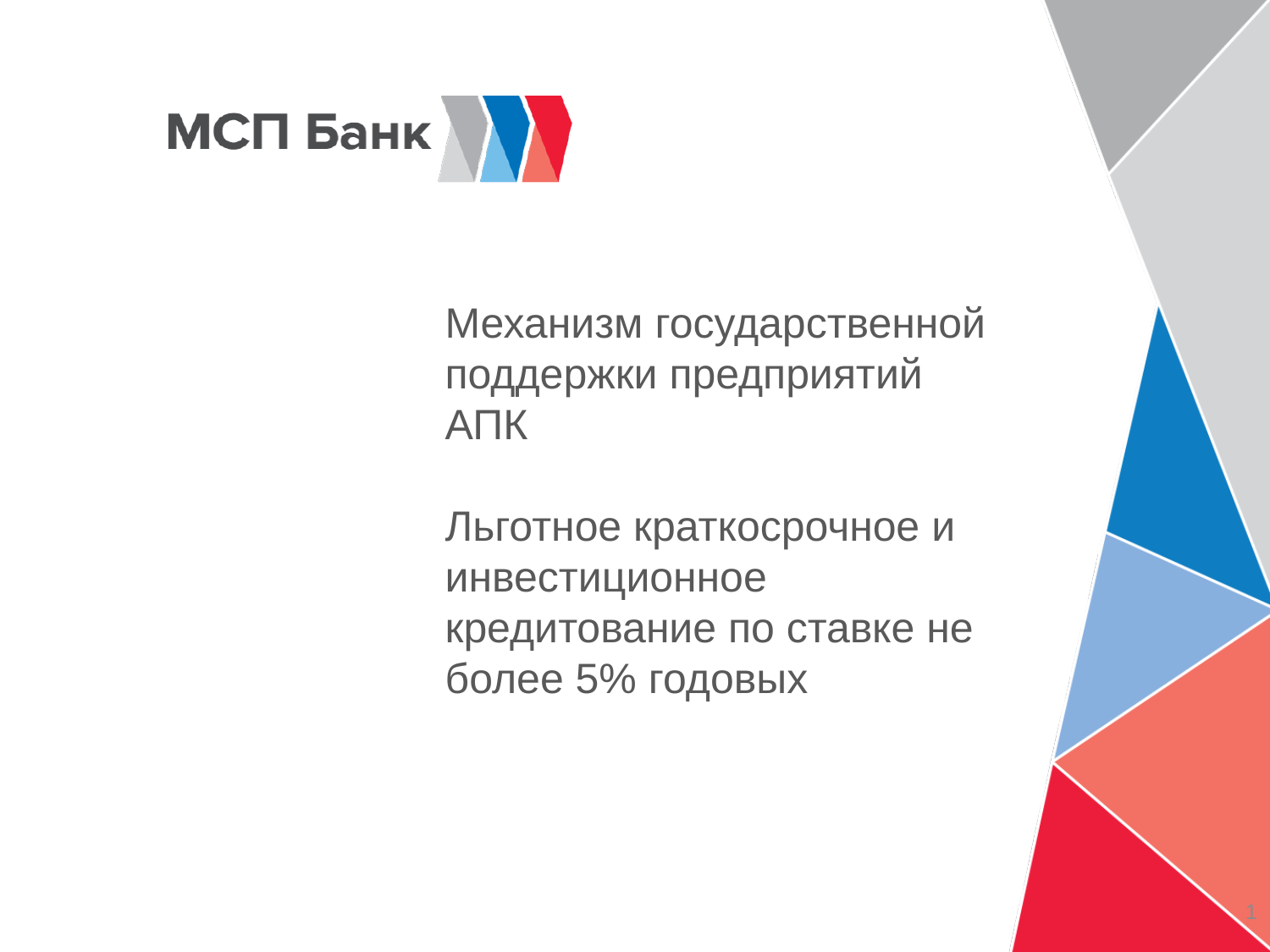

# Механизм государственной поддержки предприятий АПК Льготное краткосрочное и инвестиционное кредитование по ставке не более 5% годовых
1